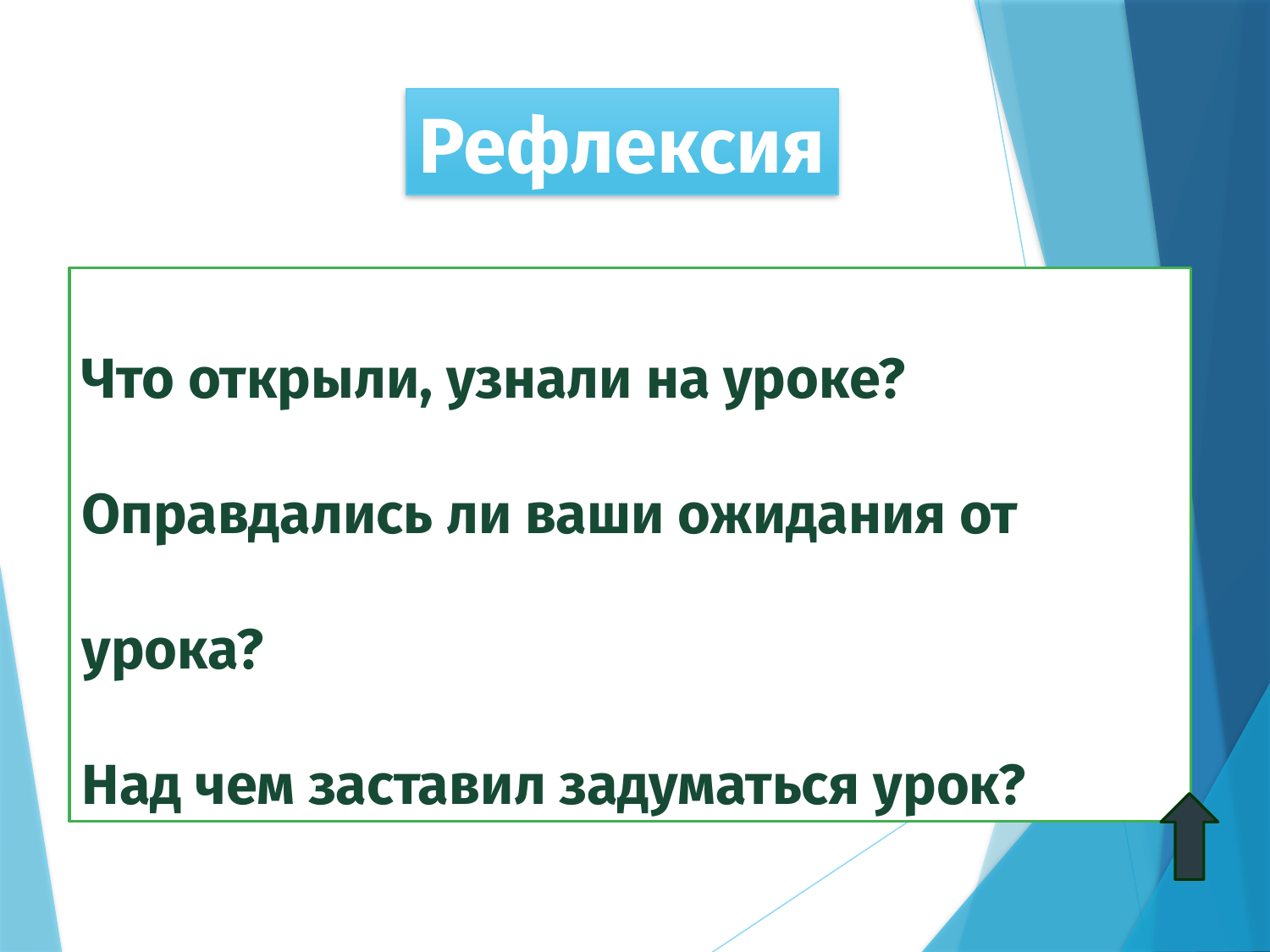

Рефлексия
Что открыли, узнали на уроке?
Оправдались ли ваши ожидания от урока?
Над чем заставил задуматься урок?